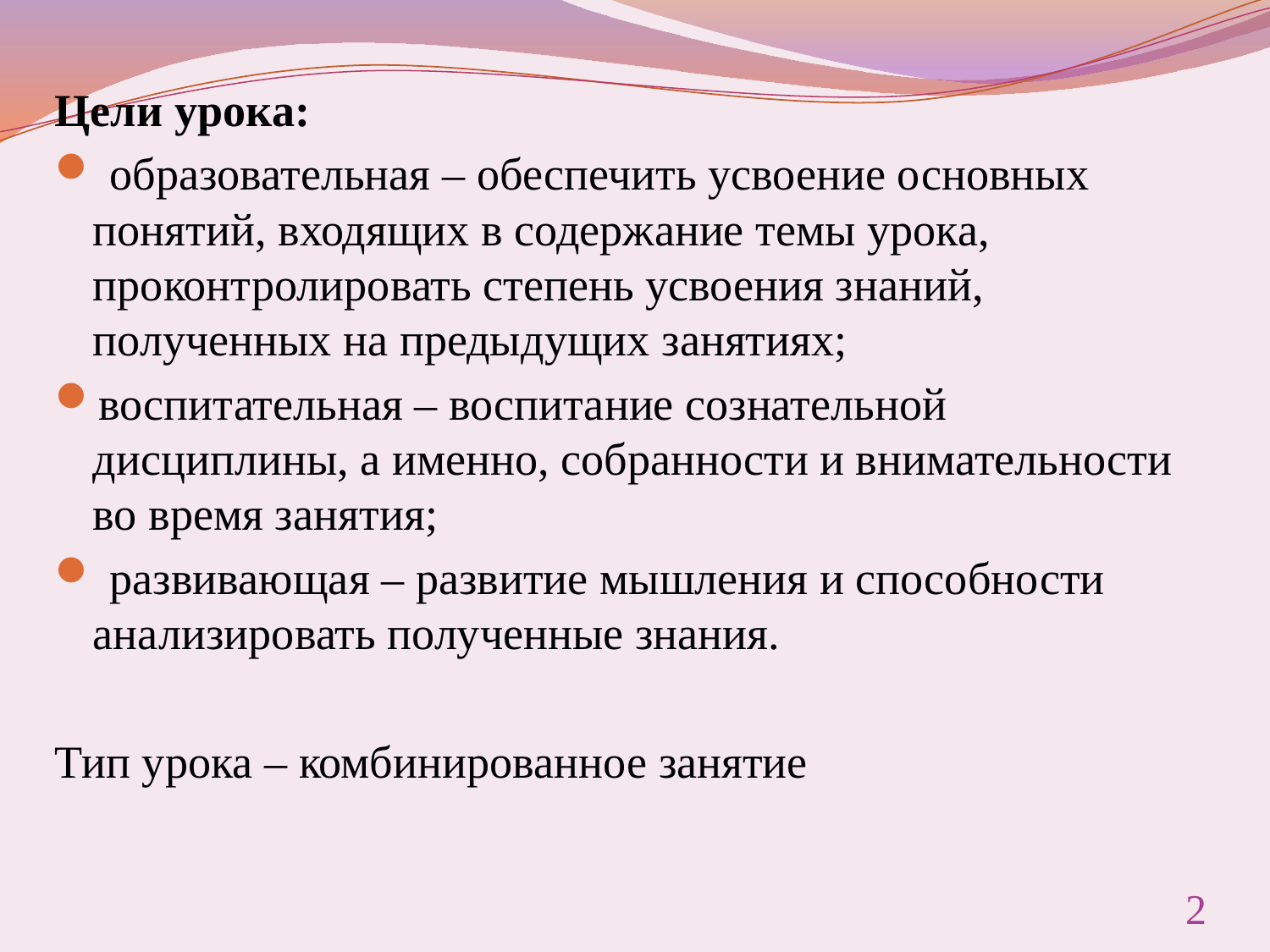

Цели урока:
 образовательная – обеспечить усвоение основных понятий, входящих в содержание темы урока, проконтролировать степень усвоения знаний, полученных на предыдущих занятиях;
воспитательная – воспитание сознательной дисциплины, а именно, собранности и внимательности во время занятия;
 развивающая – развитие мышления и способности анализировать полученные знания.

Тип урока – комбинированное занятие
2